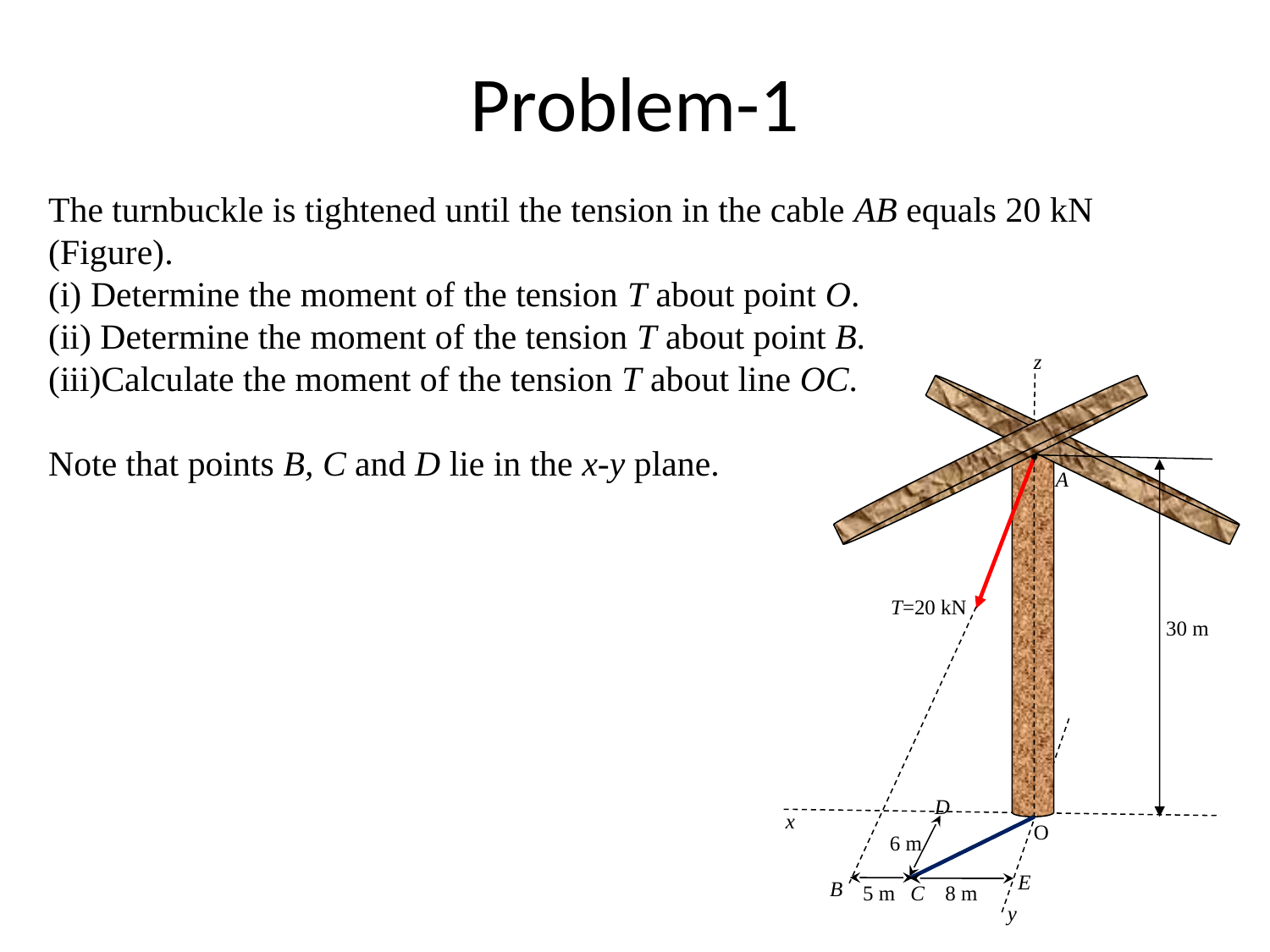

# Problem-1
The turnbuckle is tightened until the tension in the cable AB equals 20 kN (Figure).
(i) Determine the moment of the tension T about point O.
(ii) Determine the moment of the tension T about point B.
(iii)Calculate the moment of the tension T about line OC.

Note that points B, C and D lie in the x-y plane.
z

A
T=20 kN

30 m

D

O

6 m
E
5 m
C
8 m

y
B
x